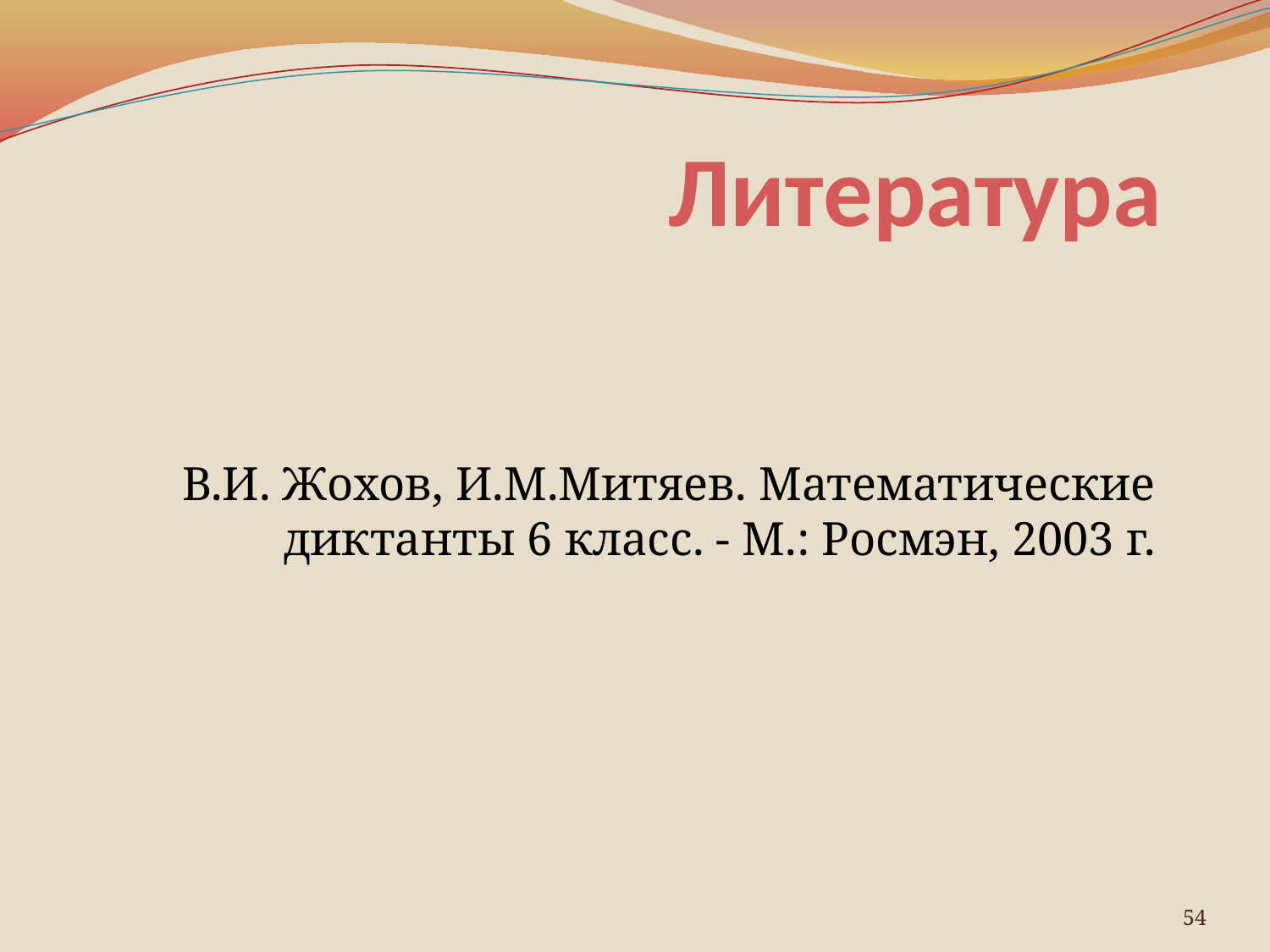

# Литература
В.И. Жохов, И.М.Митяев. Математические диктанты 6 класс. - М.: Росмэн, 2003 г.

54